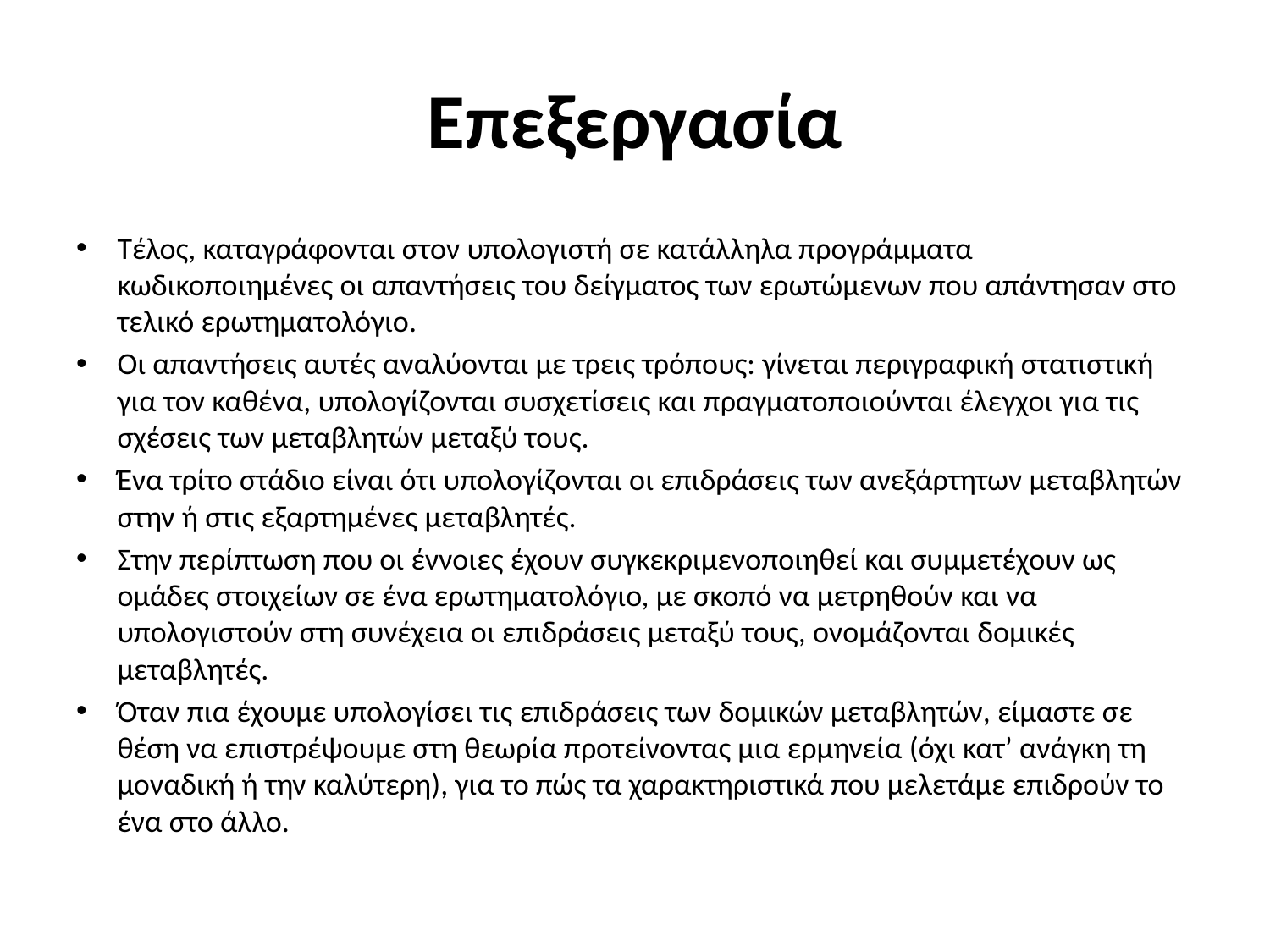

# Επεξεργασία
Τέλος, καταγράφονται στον υπολογιστή σε κατάλληλα προγράμματα κωδικοποιημένες οι απαντήσεις του δείγματος των ερωτώμενων που απάντησαν στο τελικό ερωτηματολόγιο.
Οι απαντήσεις αυτές αναλύονται με τρεις τρόπους: γίνεται περιγραφική στατιστική για τον καθένα, υπολογίζονται συσχετίσεις και πραγματοποιούνται έλεγχοι για τις σχέσεις των μεταβλητών μεταξύ τους.
Ένα τρίτο στάδιο είναι ότι υπολογίζονται οι επιδράσεις των ανεξάρτητων μεταβλητών στην ή στις εξαρτημένες μεταβλητές.
Στην περίπτωση που οι έννοιες έχουν συγκεκριμενοποιηθεί και συμμετέχουν ως ομάδες στοιχείων σε ένα ερωτηματολόγιο, με σκοπό να μετρηθούν και να υπολογιστούν στη συνέχεια οι επιδράσεις μεταξύ τους, ονομάζονται δομικές μεταβλητές.
Όταν πια έχουμε υπολογίσει τις επιδράσεις των δομικών μεταβλητών, είμαστε σε θέση να επιστρέψουμε στη θεωρία προτείνοντας μια ερμηνεία (όχι κατ’ ανάγκη τη μοναδική ή την καλύτερη), για το πώς τα χαρακτηριστικά που μελετάμε επιδρούν το ένα στο άλλο.